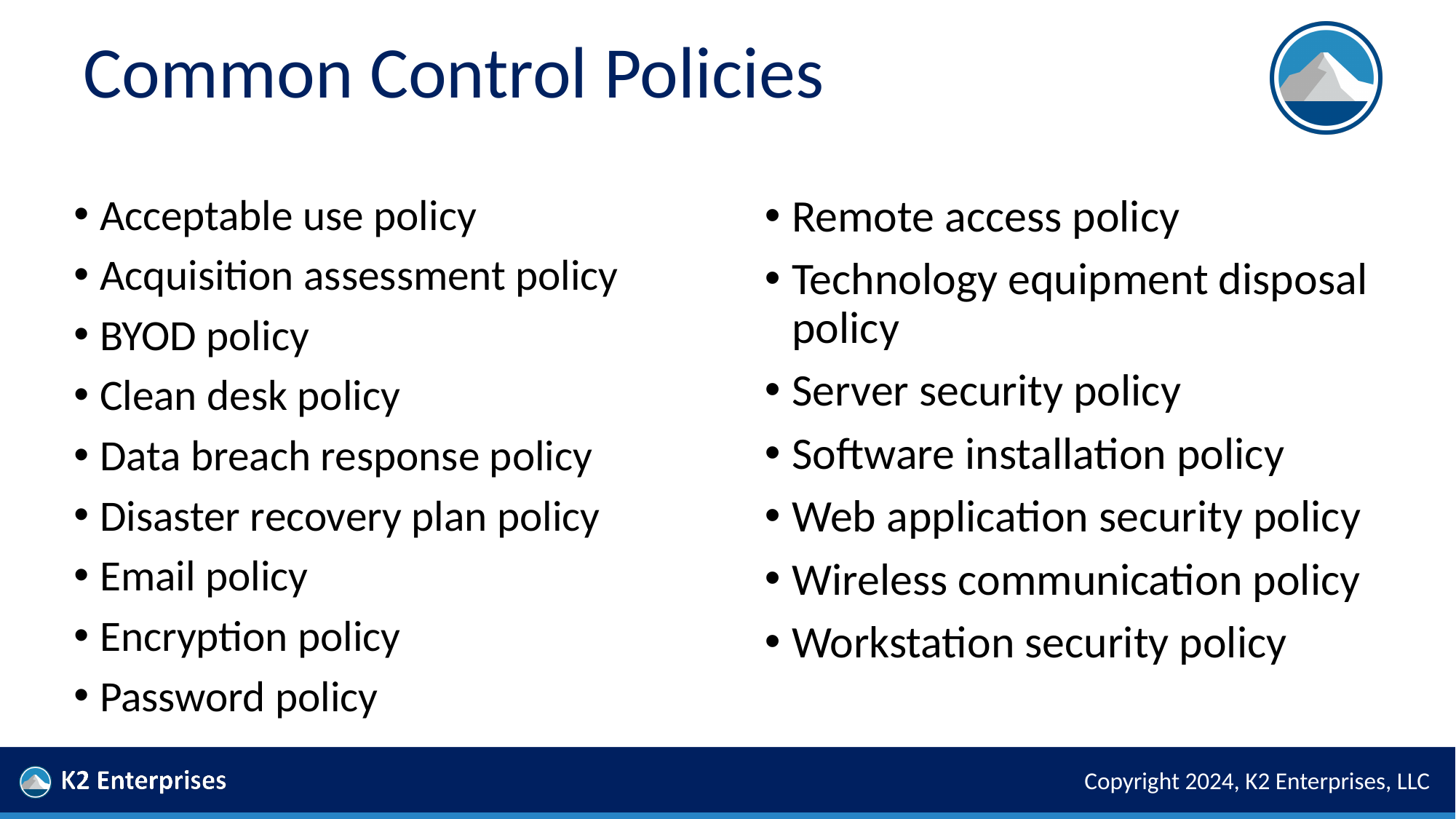

# Common Control Policies
Acceptable use policy
Acquisition assessment policy
BYOD policy
Clean desk policy
Data breach response policy
Disaster recovery plan policy
Email policy
Encryption policy
Password policy
Remote access policy
Technology equipment disposal policy
Server security policy
Software installation policy
Web application security policy
Wireless communication policy
Workstation security policy